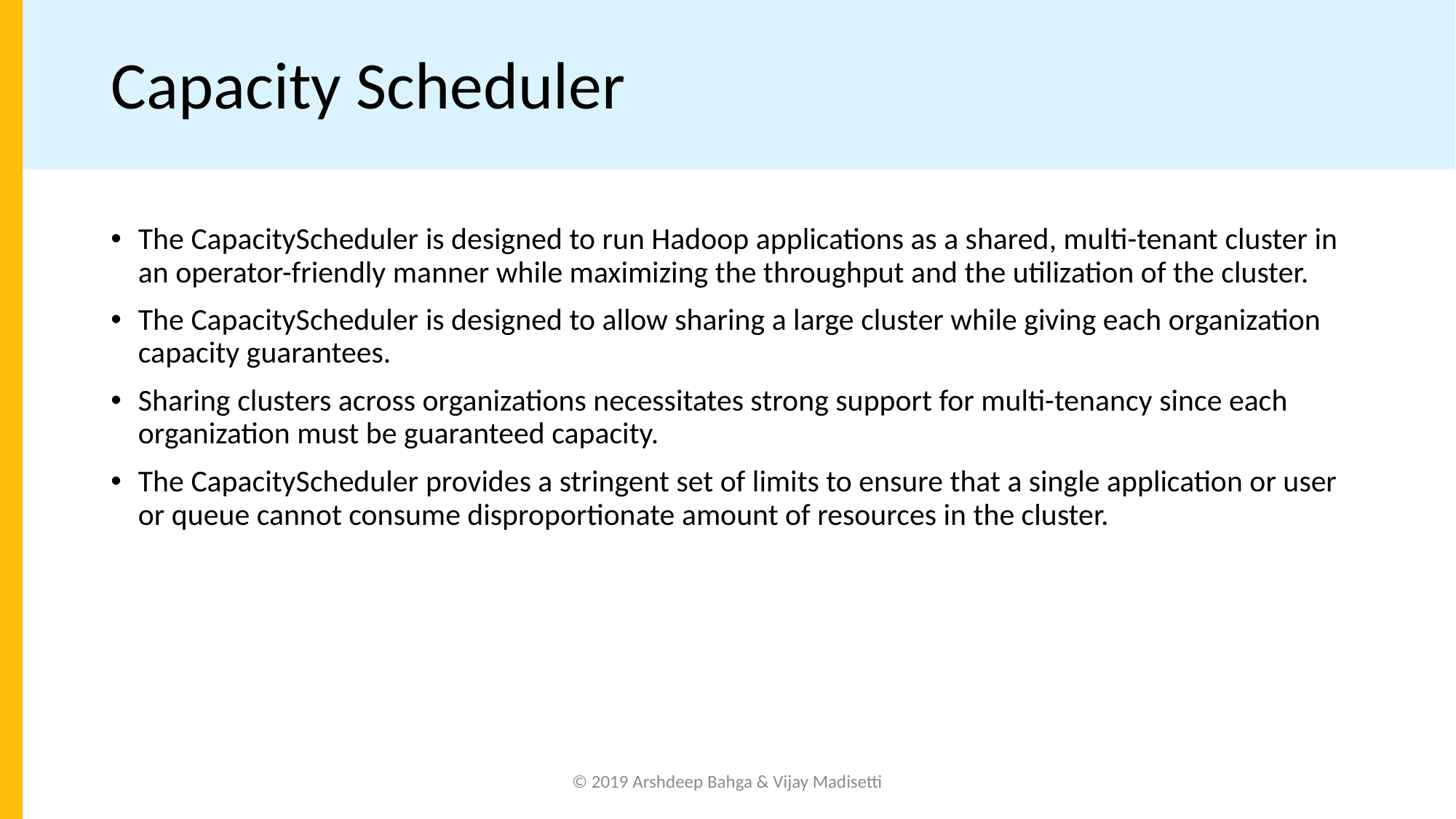

# Capacity Scheduler
The CapacityScheduler is designed to run Hadoop applications as a shared, multi-tenant cluster in an operator-friendly manner while maximizing the throughput and the utilization of the cluster.
The CapacityScheduler is designed to allow sharing a large cluster while giving each organization capacity guarantees.
Sharing clusters across organizations necessitates strong support for multi-tenancy since each organization must be guaranteed capacity.
The CapacityScheduler provides a stringent set of limits to ensure that a single application or user or queue cannot consume disproportionate amount of resources in the cluster.

© 2019 Arshdeep Bahga & Vijay Madisetti